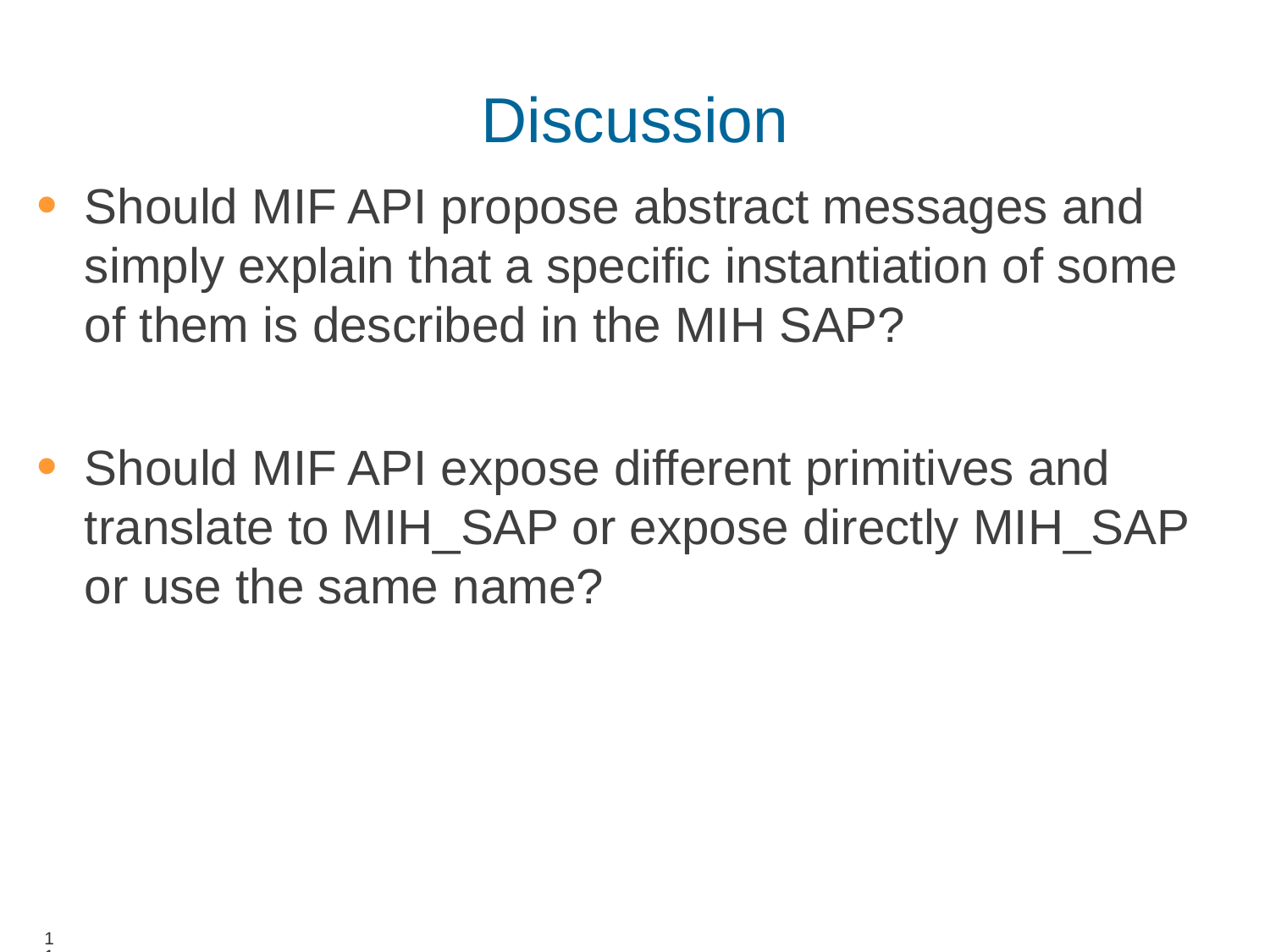

# Discussion
Should MIF API propose abstract messages and simply explain that a specific instantiation of some of them is described in the MIH SAP?

Should MIF API expose different primitives and translate to MIH_SAP or expose directly MIH_SAP or use the same name?

11